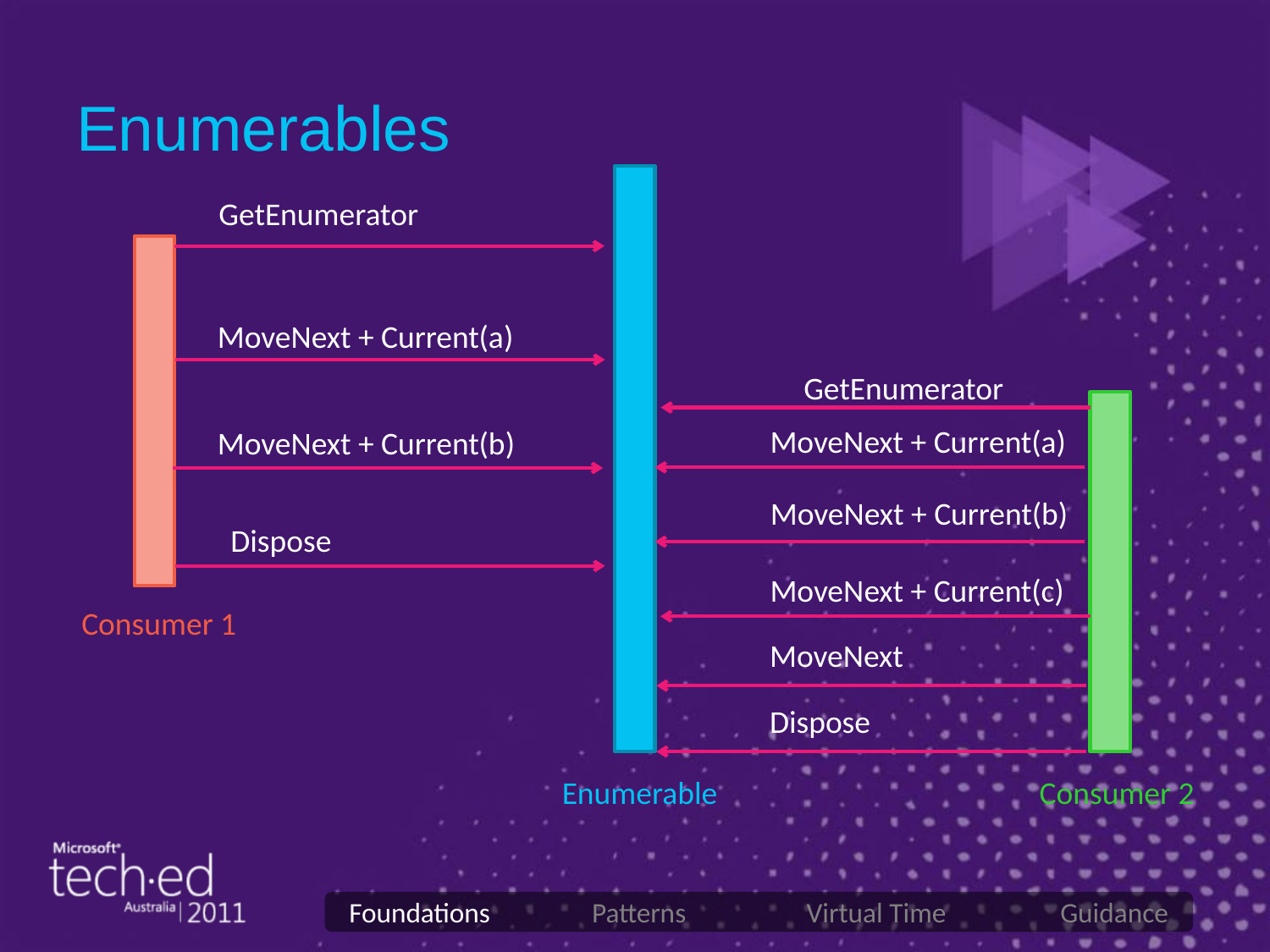

# Enumerables

GetEnumerator

MoveNext + Current(a)
GetEnumerator

MoveNext + Current(a)
MoveNext + Current(b)
MoveNext + Current(b)
Dispose
MoveNext + Current(c)
Consumer 1
MoveNext
Dispose
Enumerable
Consumer 2
Foundations                Patterns                   Virtual Time                  Guidance